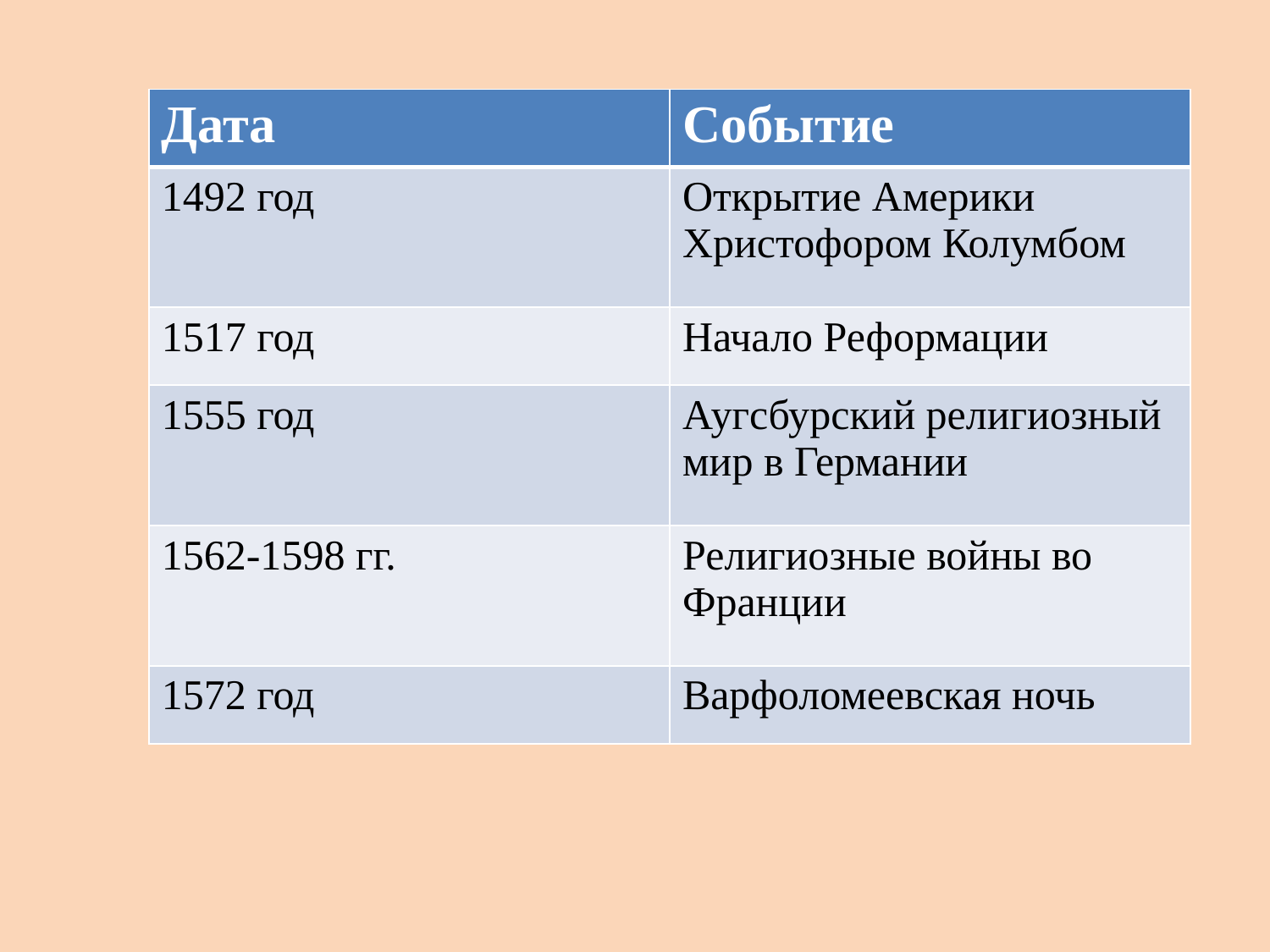

| Дата | Событие |
| --- | --- |
| 1492 год | Открытие Америки Христофором Колумбом |
| 1517 год | Начало Реформации |
| 1555 год | Аугсбурский религиозный мир в Германии |
| 1562-1598 гг. | Религиозные войны во Франции |
| 1572 год | Варфоломеевская ночь |